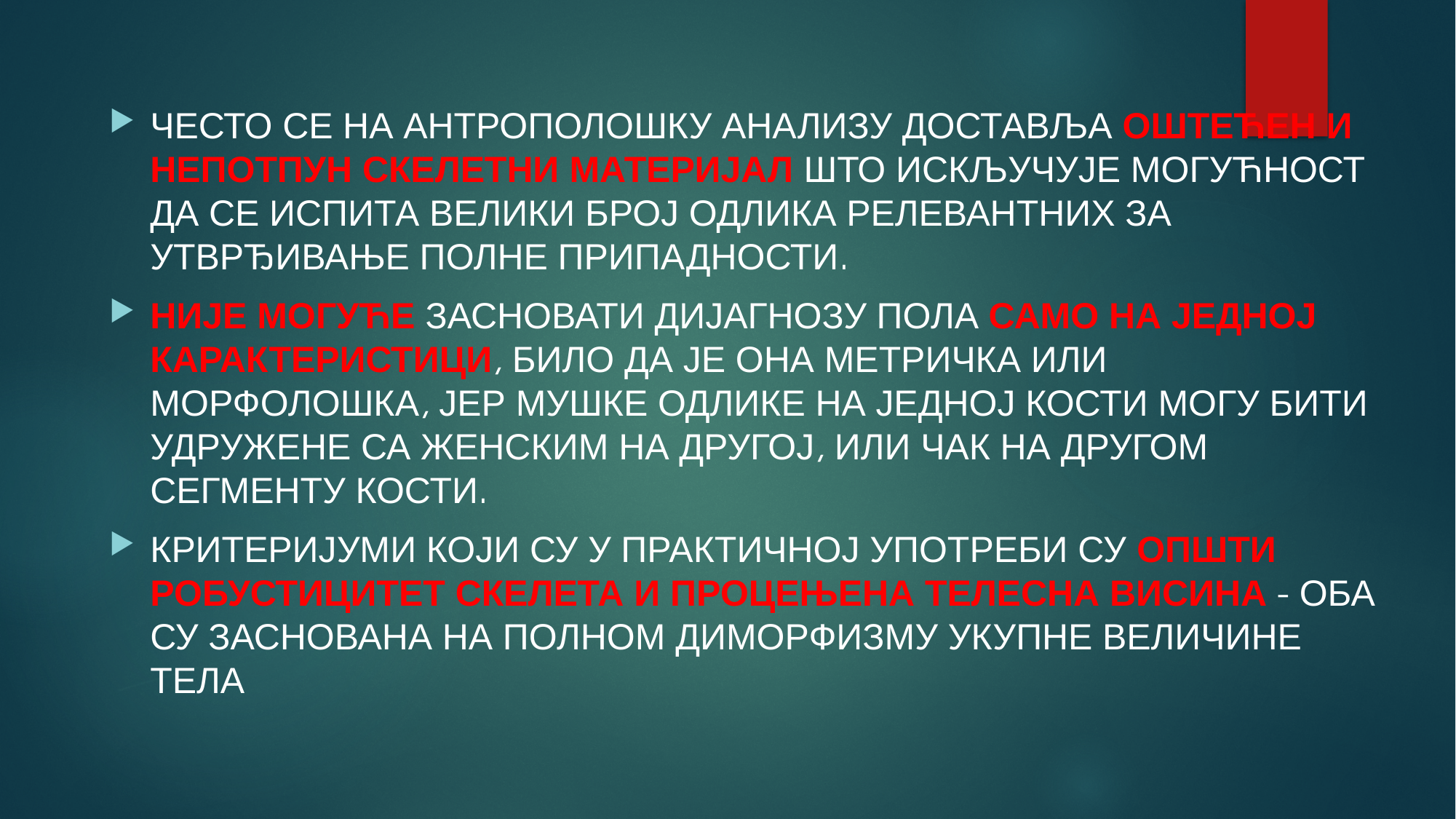

ЧЕСТО СЕ НА АНТРОПОЛОШКУ АНАЛИЗУ ДОСТАВЉА ОШТЕЋЕН И НЕПОТПУН СКЕЛЕТНИ МАТЕРИЈАЛ ШТО ИСКЉУЧУЈЕ МОГУЋНОСТ ДА СЕ ИСПИТА ВЕЛИКИ БРОЈ ОДЛИКА РЕЛЕВАНТНИХ ЗА УТВРЂИВАЊЕ ПОЛНЕ ПРИПАДНОСТИ.
НИЈЕ МОГУЋЕ ЗАСНОВАТИ ДИЈАГНОЗУ ПОЛА САМО НА ЈЕДНОЈ КАРАКТЕРИСТИЦИ, БИЛО ДА ЈЕ ОНА МЕТРИЧКА ИЛИ МОРФОЛОШКА, ЈЕР МУШКЕ ОДЛИКЕ НА ЈЕДНОЈ КОСТИ МОГУ БИТИ УДРУЖЕНЕ СА ЖЕНСКИМ НА ДРУГОЈ, ИЛИ ЧАК НА ДРУГОМ СЕГМЕНТУ КОСТИ.
КРИТЕРИЈУМИ КОЈИ СУ У ПРАКТИЧНОЈ УПОТРЕБИ СУ ОПШТИ РОБУСТИЦИТЕТ СКЕЛЕТА И ПРОЦЕЊЕНА ТЕЛЕСНА ВИСИНА - ОБА СУ ЗАСНОВАНА НА ПОЛНОМ ДИМОРФИЗМУ УКУПНЕ ВЕЛИЧИНЕ ТЕЛА